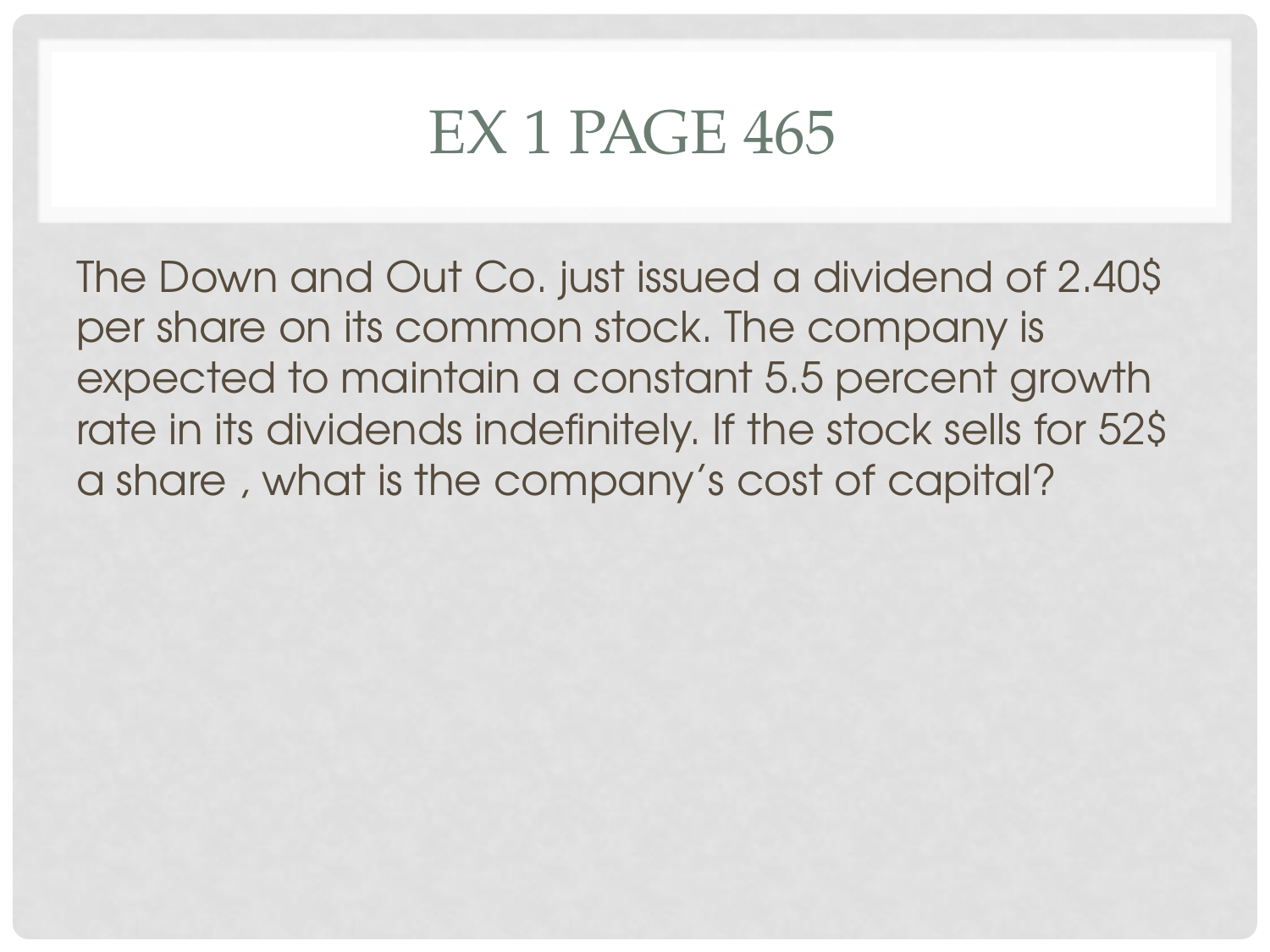

# Ex 1 Page 465
The Down and Out Co. just issued a dividend of 2.40$ per share on its common stock. The company is expected to maintain a constant 5.5 percent growth rate in its dividends indefinitely. If the stock sells for 52$ a share , what is the company’s cost of capital?